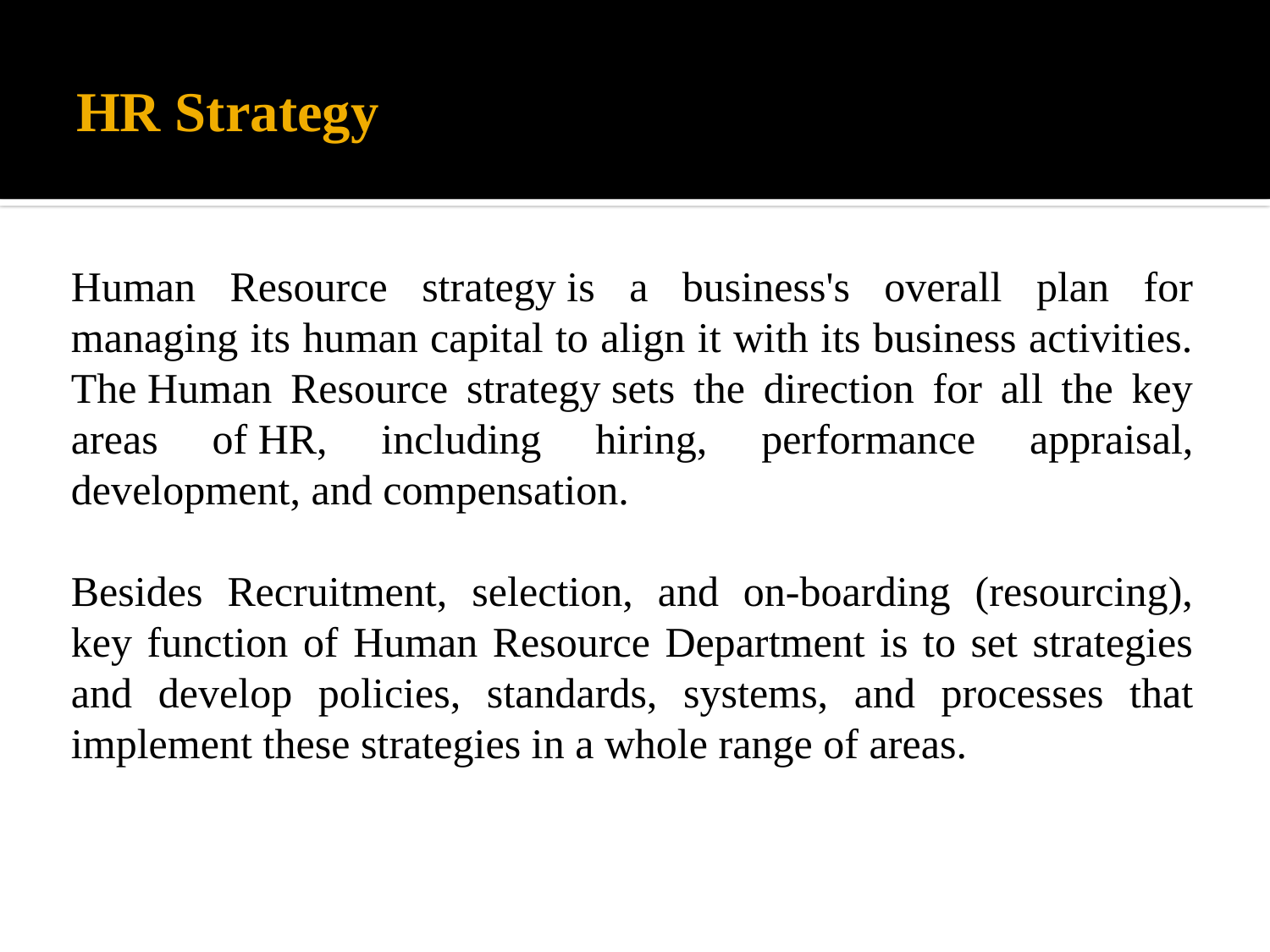

# HR Strategy
Human Resource strategy is a business's overall plan for managing its human capital to align it with its business activities. The Human Resource strategy sets the direction for all the key areas of HR, including hiring, performance appraisal, development, and compensation.

Besides Recruitment, selection, and on-boarding (resourcing), key function of Human Resource Department is to set strategies and develop policies, standards, systems, and processes that implement these strategies in a whole range of areas.